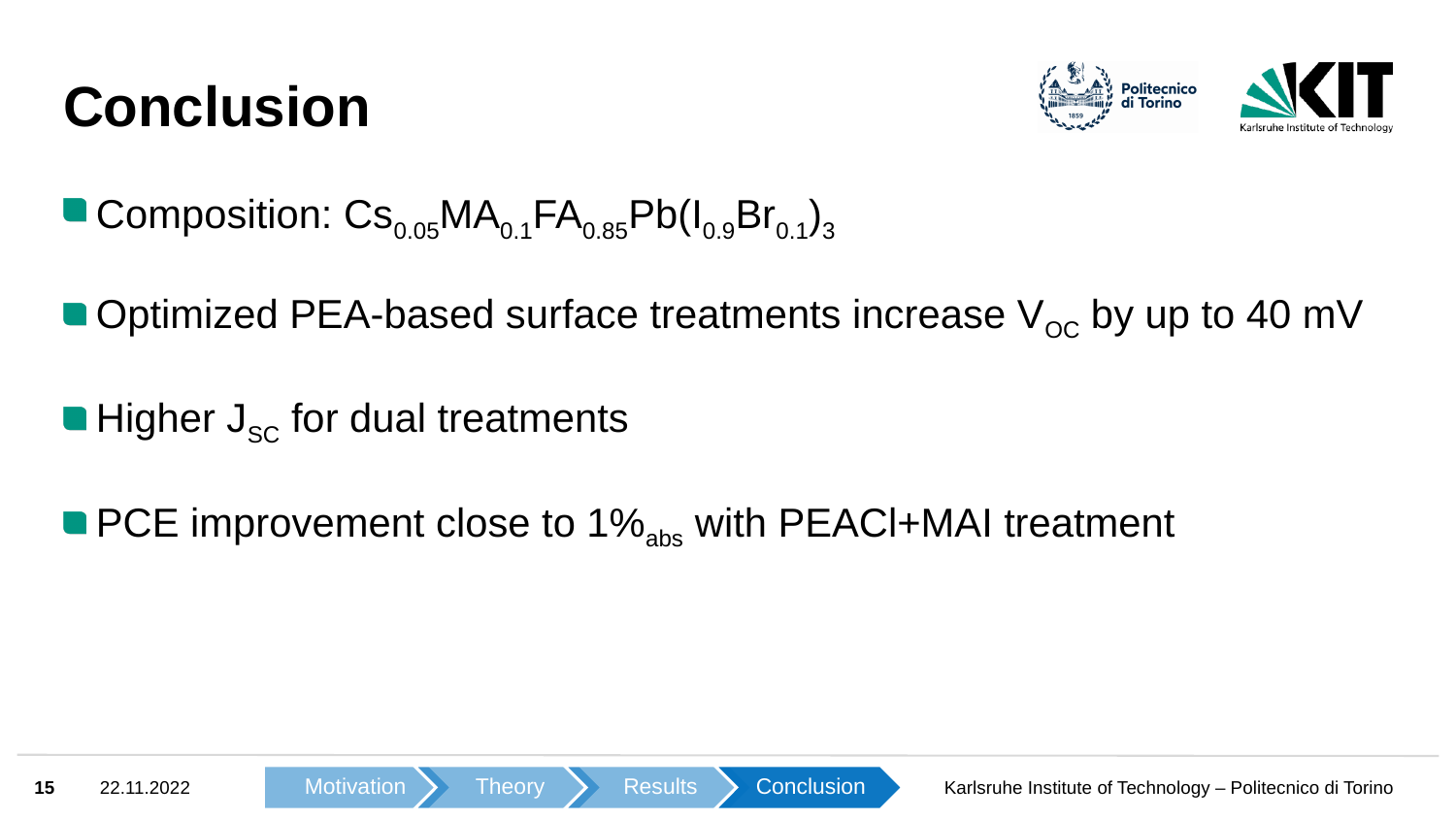

# Conclusion
Composition: Cs0.05MA0.1FA0.85Pb(I0.9Br0.1)3
Optimized PEA-based surface treatments increase VOC by up to 40 mV
Higher JSC for dual treatments
PCE improvement close to 1%abs with PEACl+MAI treatment
15
22.11.2022